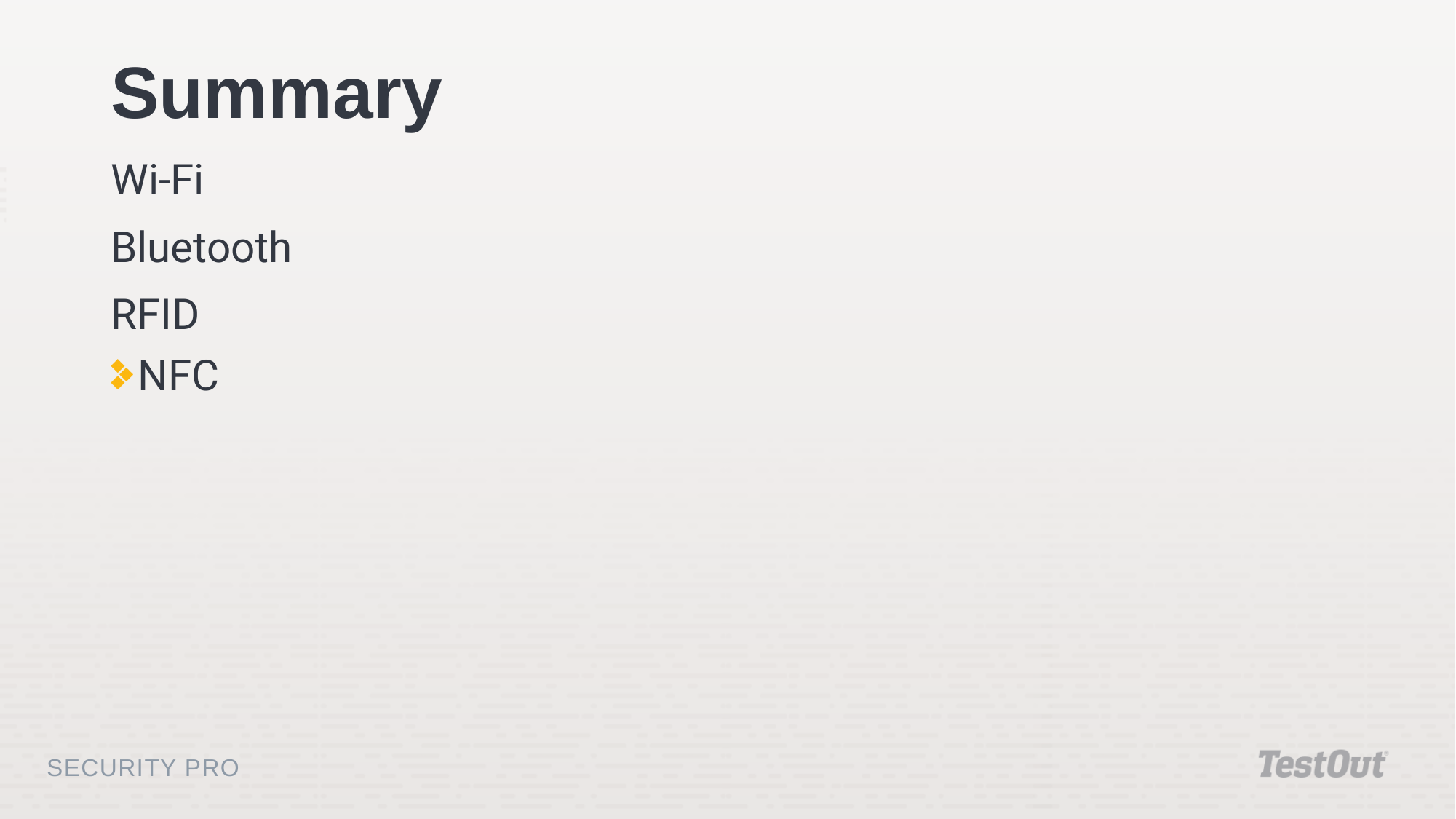

# Summary
Wi-Fi
Bluetooth
RFID
NFC
Security Pro